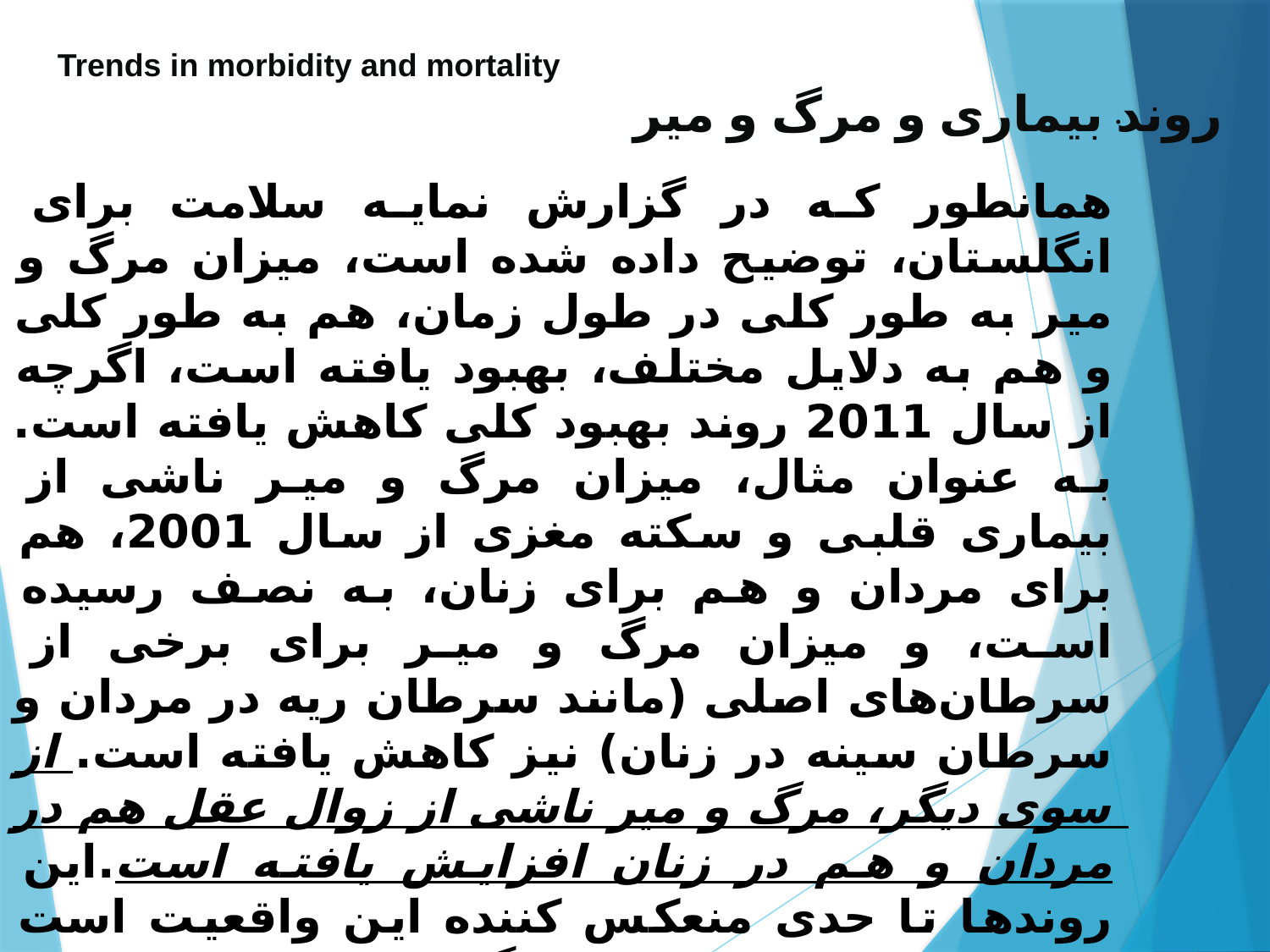

Trends in morbidity and mortality
روند بیماری و مرگ و میر

.
همانطور که در گزارش نمایه سلامت برای انگلستان، توضیح داده شده است، میزان مرگ و میر به طور کلی در طول زمان، هم به طور کلی و هم به دلایل مختلف، بهبود یافته است، اگرچه از سال 2011 روند بهبود کلی کاهش یافته است. به عنوان مثال، میزان مرگ و میر ناشی از بیماری قلبی و سکته مغزی از سال 2001، هم برای مردان و هم برای زنان، به نصف رسیده است، و میزان مرگ و میر برای برخی از سرطان‌های اصلی (مانند سرطان ریه در مردان و سرطان سینه در زنان) نیز کاهش یافته است. از سوی دیگر، مرگ و میر ناشی از زوال عقل هم در مردان و هم در زنان افزایش یافته است.این روندها تا حدی منعکس کننده این واقعیت است که ما در حال حاضر پیشگیری و درمان بهتری برای برخی از بیماری ها داریم، و اکثر مرگ و میرها در حال حاضر در میان افراد 75 ساله و بالاتر رخ می دهد، اما همچنین نشان دهنده افزایش آگاهی و تشخیص بیماری هایی مانند  زوال عقل.